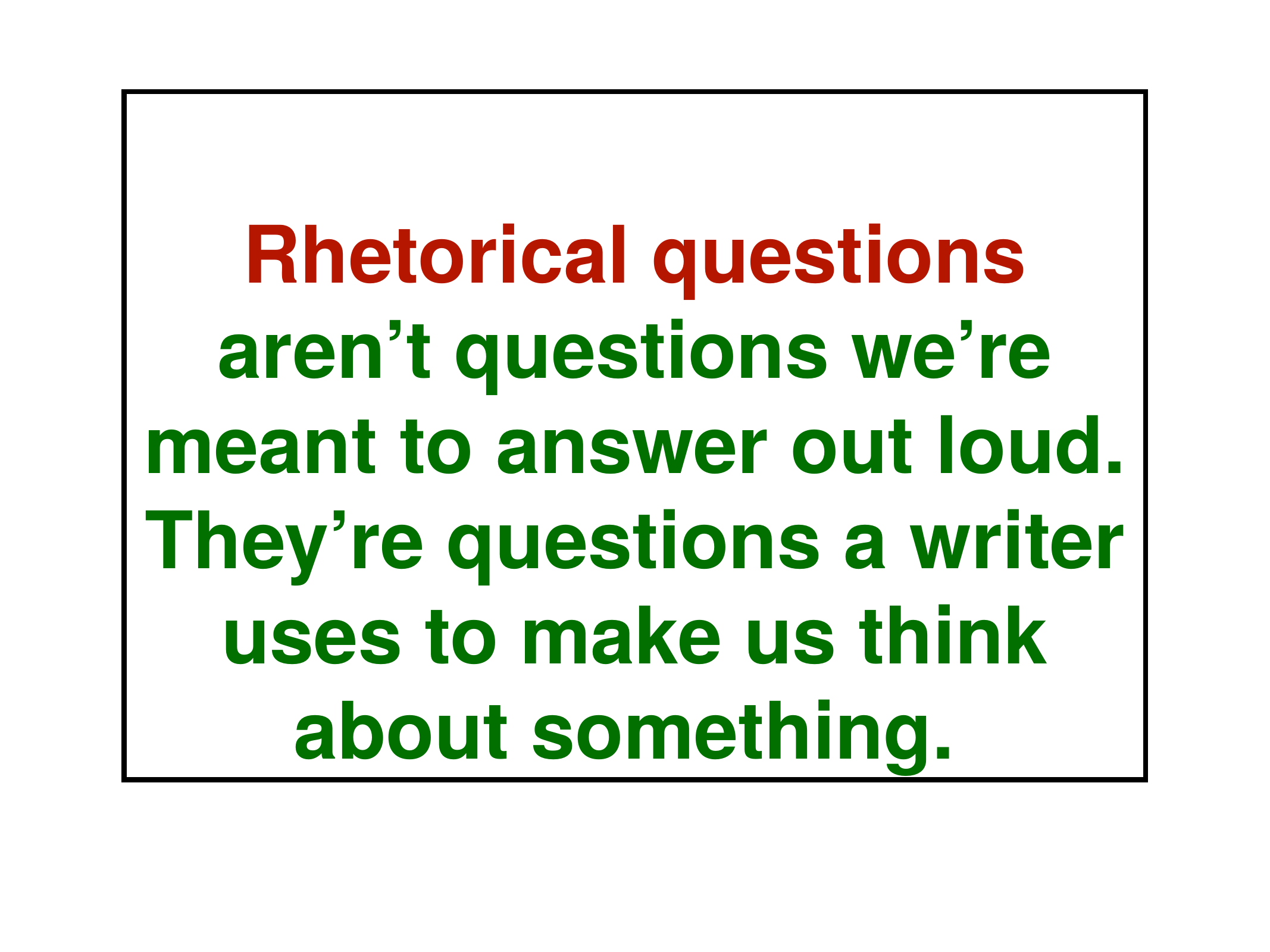

# Rhetorical questions
aren’t questions we’re meant to answer out loud. They’re questions a writer uses to make us think about something.